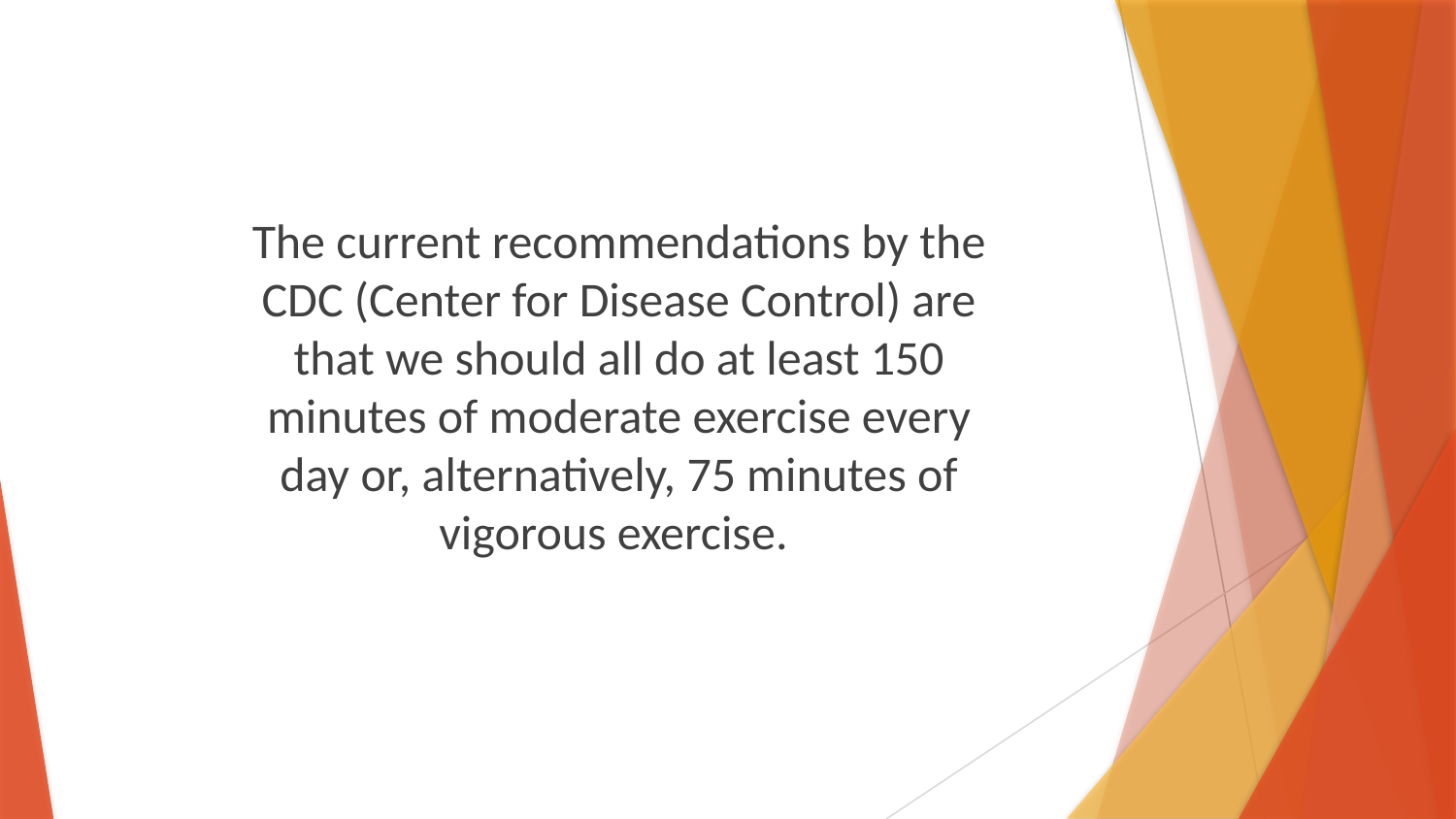

The current recommendations by the CDC (Center for Disease Control) are that we should all do at least 150 minutes of moderate exercise every day or, alternatively, 75 minutes of vigorous exercise.